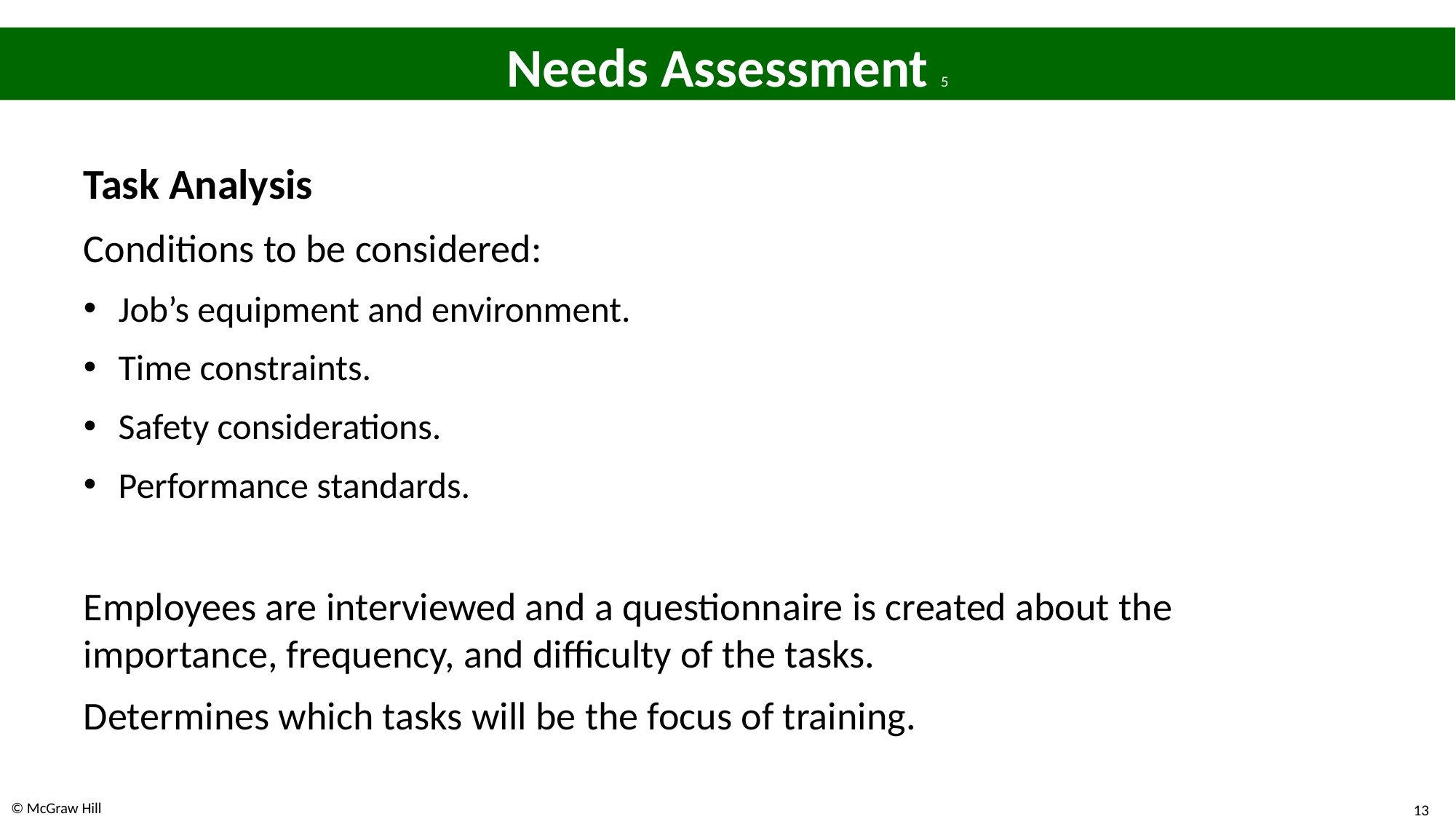

# Needs Assessment 5
Task Analysis
Conditions to be considered:
Job’s equipment and environment.
Time constraints.
Safety considerations.
Performance standards.
Employees are interviewed and a questionnaire is created about the importance, frequency, and difficulty of the tasks.
Determines which tasks will be the focus of training.